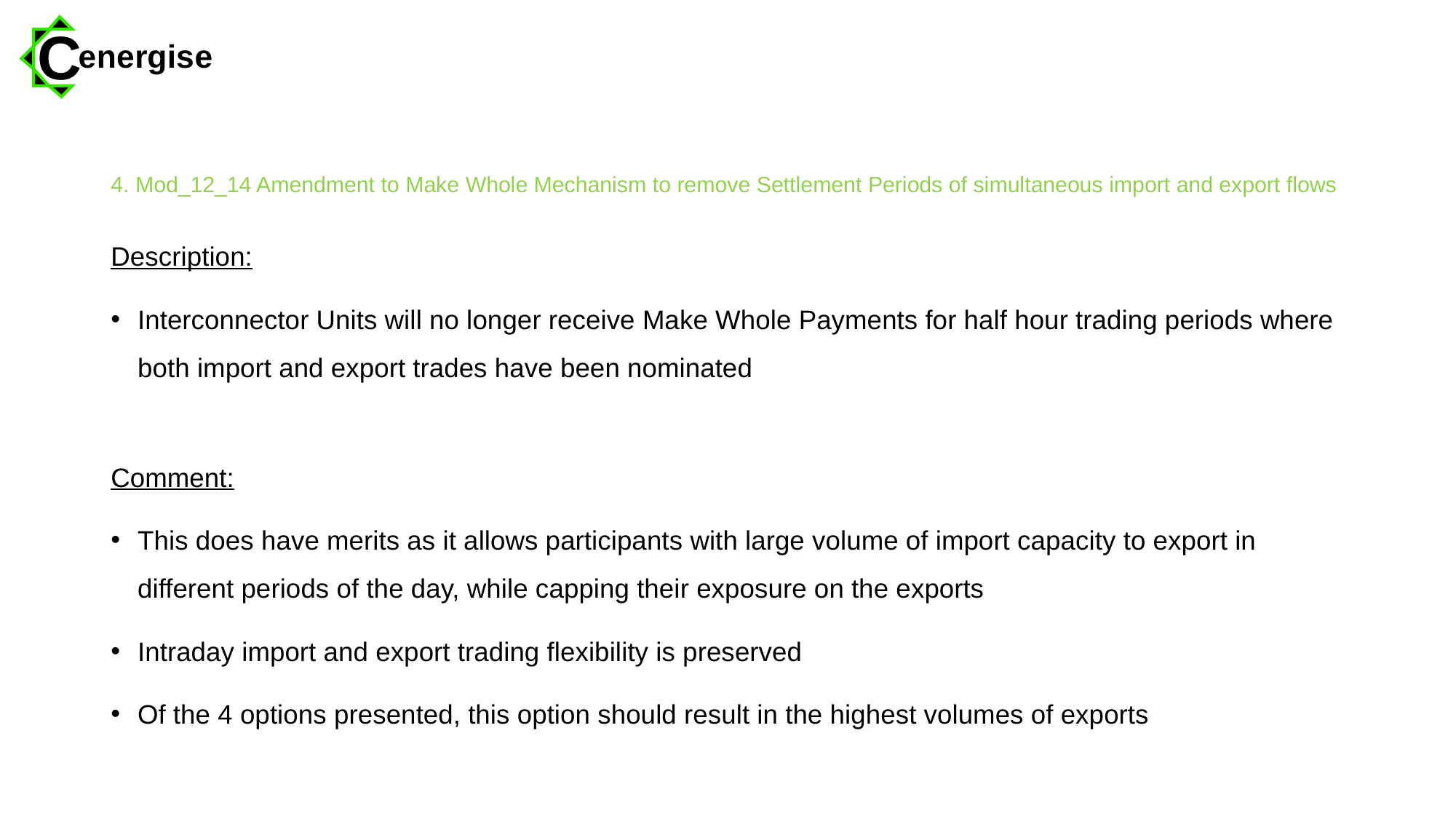

# 4. Mod_12_14 Amendment to Make Whole Mechanism to remove Settlement Periods of simultaneous import and export flows
Description:
Interconnector Units will no longer receive Make Whole Payments for half hour trading periods where both import and export trades have been nominated

Comment:
This does have merits as it allows participants with large volume of import capacity to export in different periods of the day, while capping their exposure on the exports
Intraday import and export trading flexibility is preserved
Of the 4 options presented, this option should result in the highest volumes of exports